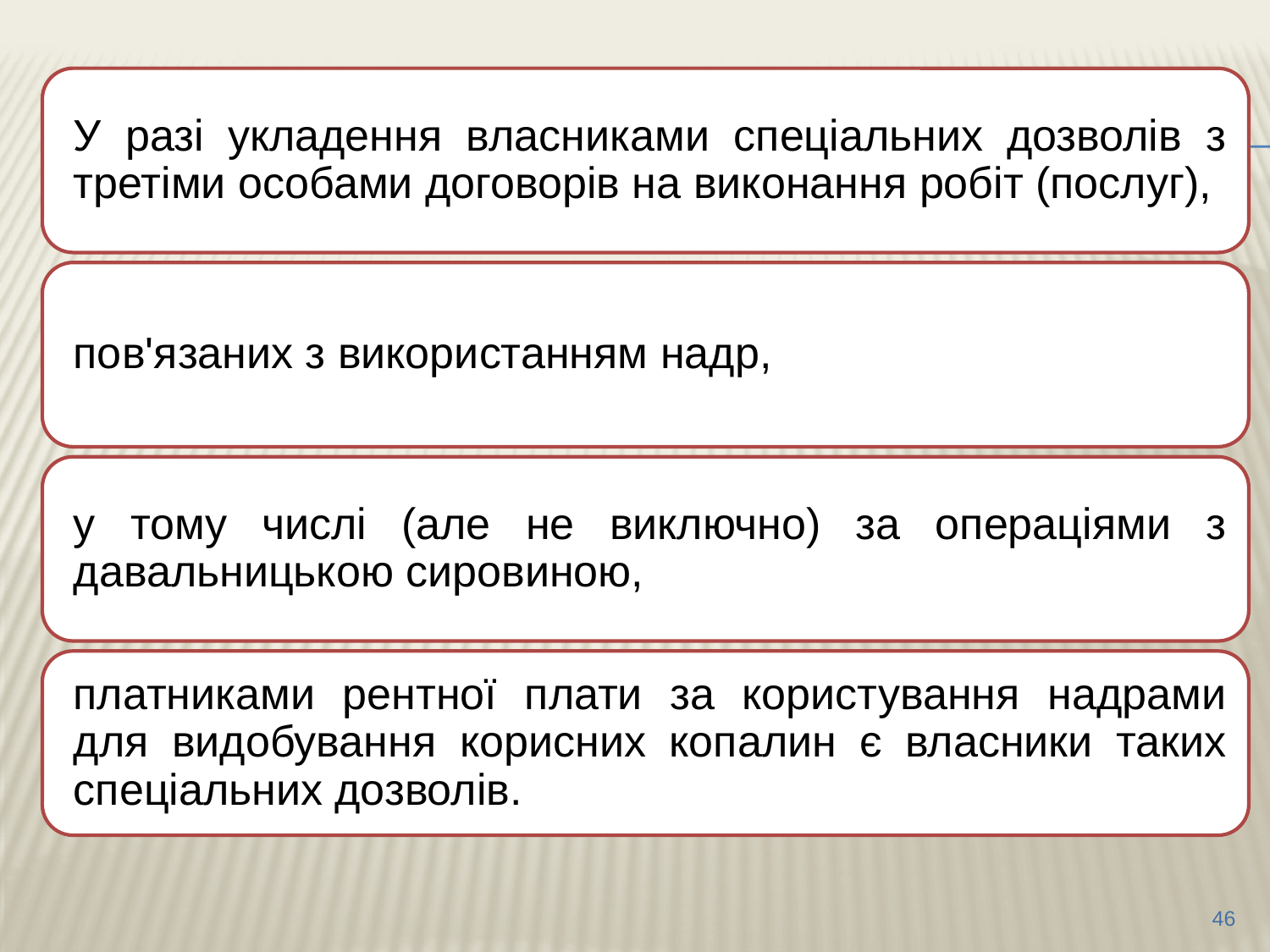

У разі укладення власниками спеціальних дозволів з третіми особами договорів на виконання робіт (послуг),
пов'язаних з використанням надр,
у тому числі (але не виключно) за операціями з давальницькою сировиною,
платниками рентної плати за користування надрами для видобування корисних копалин є власники таких спеціальних дозволів.
46